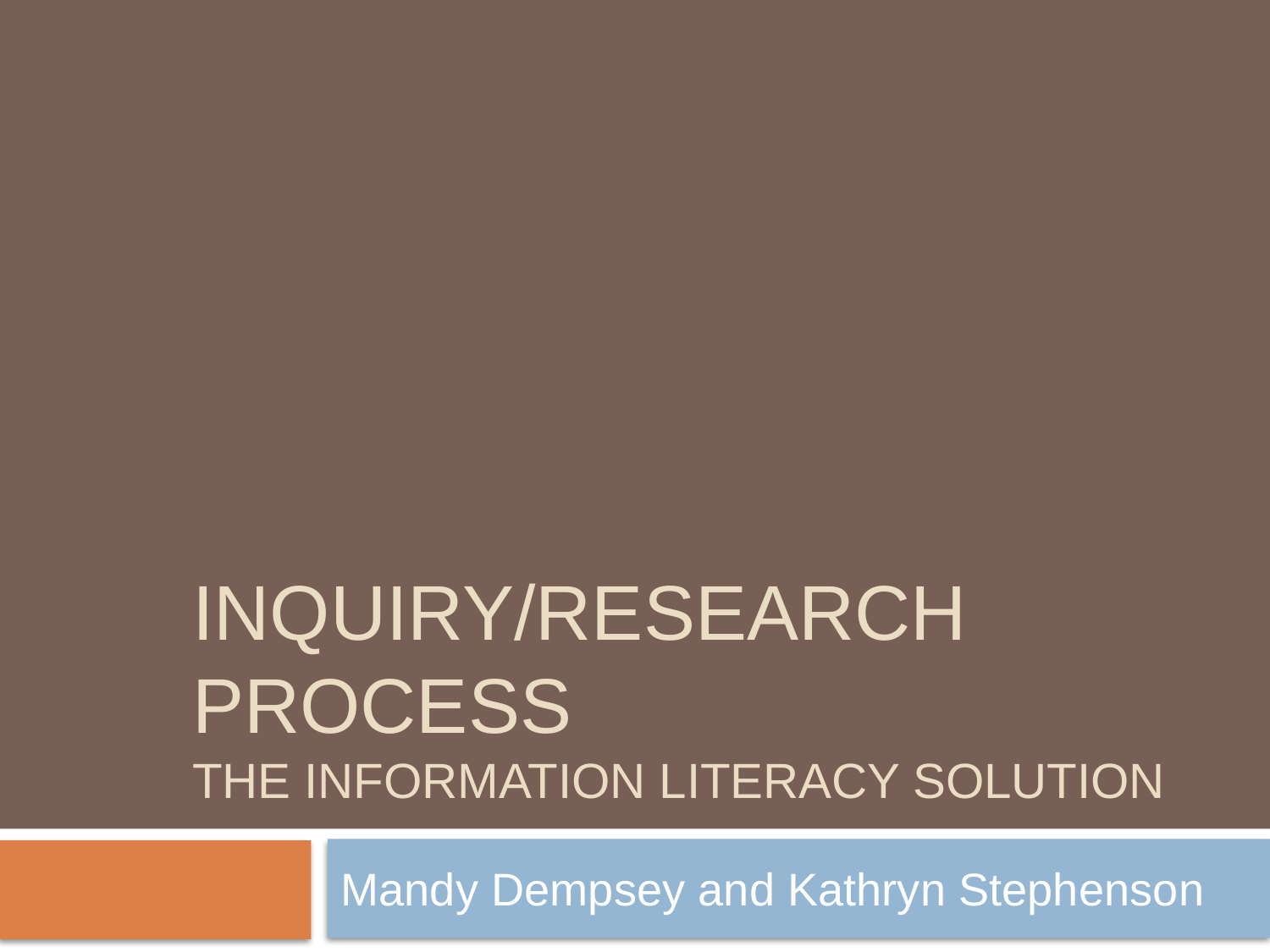

# Inquiry/research process the information literacy solution
Mandy Dempsey and Kathryn Stephenson